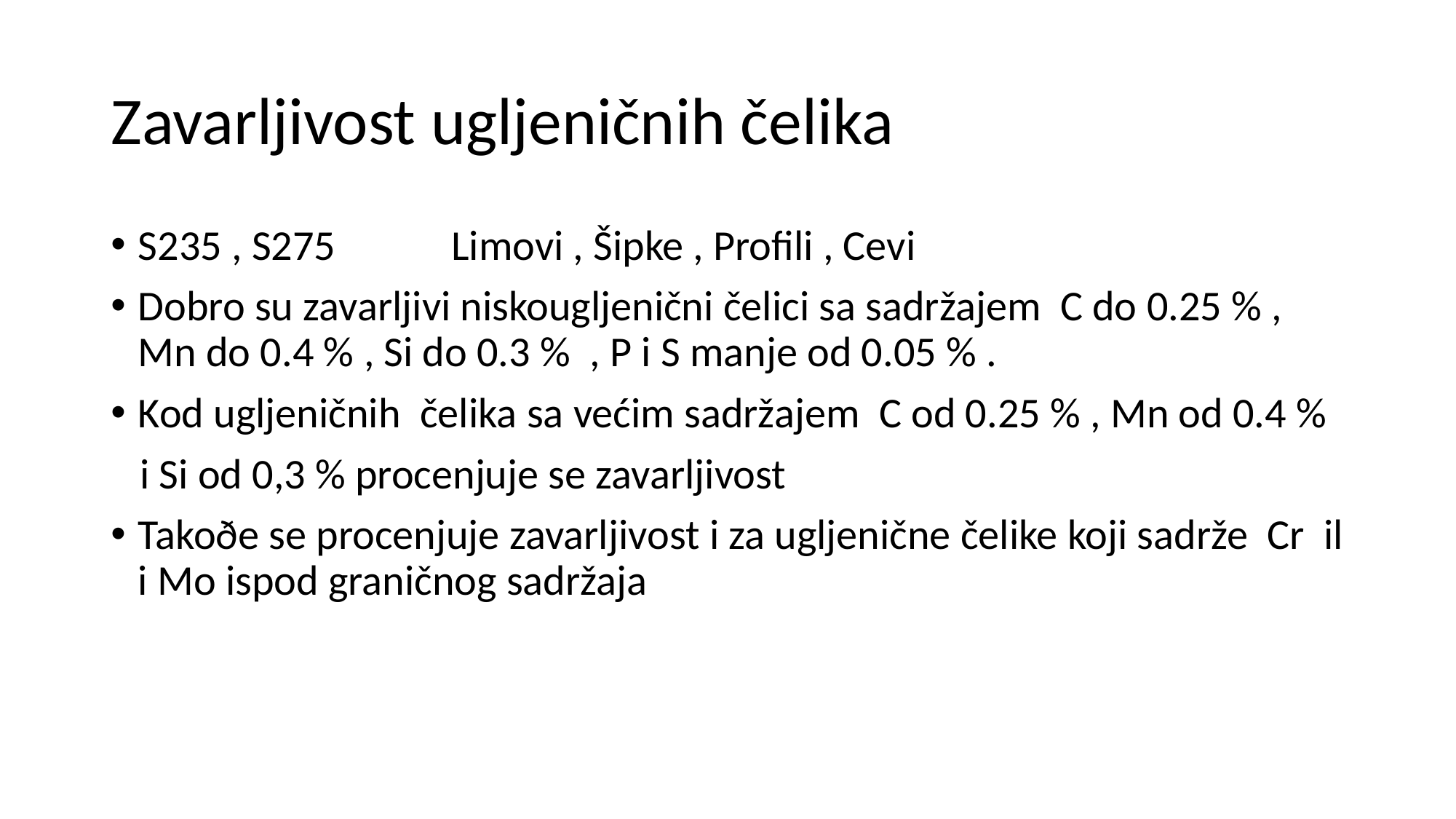

# Zavarljivost ugljeničnih čelika
S235 , S275            Limovi , Šipke , Profili , Cevi
Dobro su zavarljivi niskougljenični čelici sa sadržajem  C do 0.25 % ,   Mn do 0.4 % , Si do 0.3 %  , P i S manje od 0.05 % .
Kod ugljeničnih  čelika sa većim sadržajem  C od 0.25 % , Mn od 0.4 %
   i Si od 0,3 % procenjuje se zavarljivost
Takoðe se procenjuje zavarljivost i za ugljenične čelike koji sadrže  Cr  ili Mo ispod graničnog sadržaja